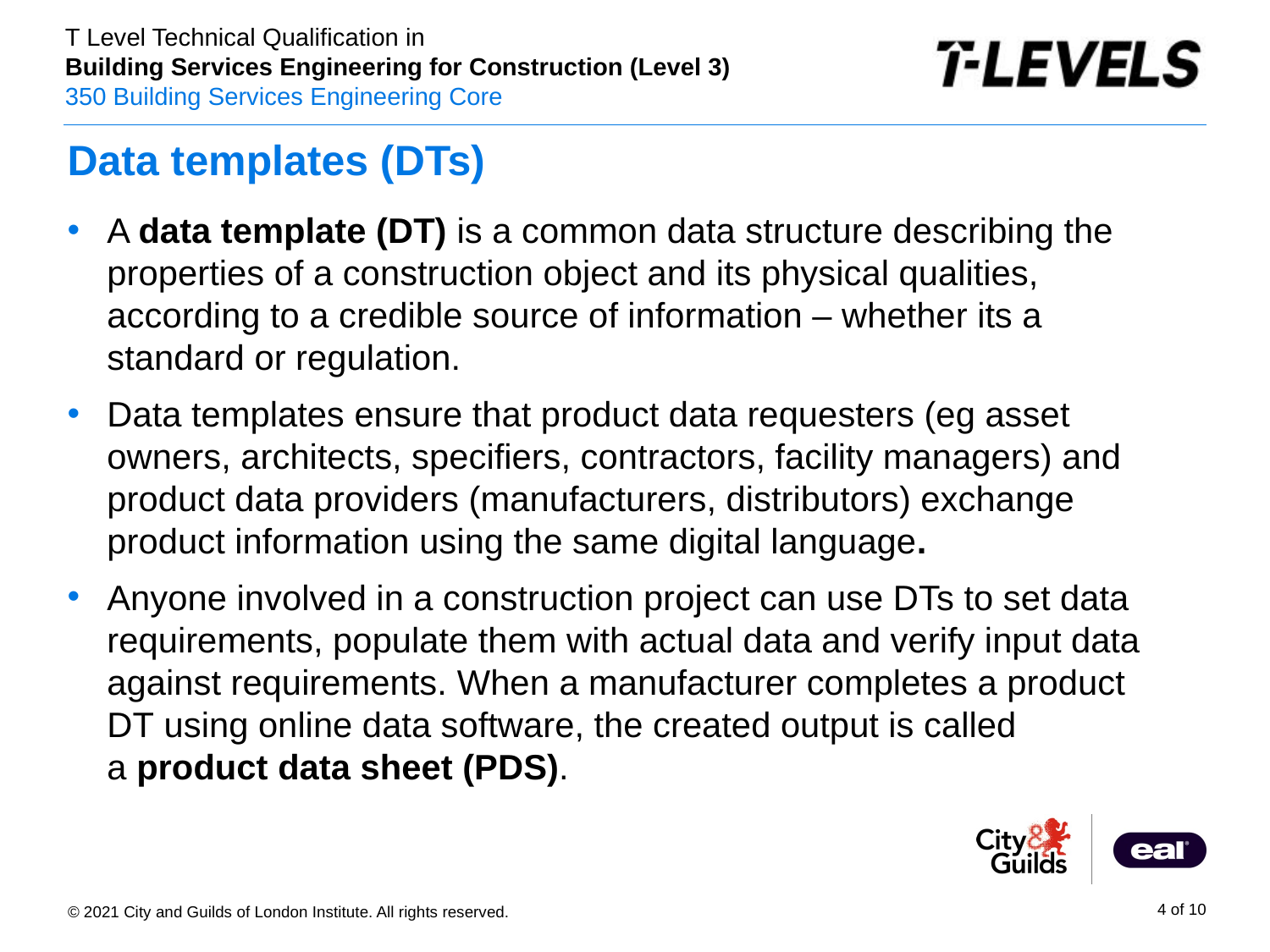

Data templates (DTs)

A data template (DT) is a common data structure describing the properties of a construction object and its physical qualities, according to a credible source of information – whether its a standard or regulation.
Data templates ensure that product data requesters (eg asset owners, architects, specifiers, contractors, facility managers) and product data providers (manufacturers, distributors) exchange product information using the same digital language.
Anyone involved in a construction project can use DTs to set data requirements, populate them with actual data and verify input data against requirements. When a manufacturer completes a product DT using online data software, the created output is called a product data sheet (PDS).